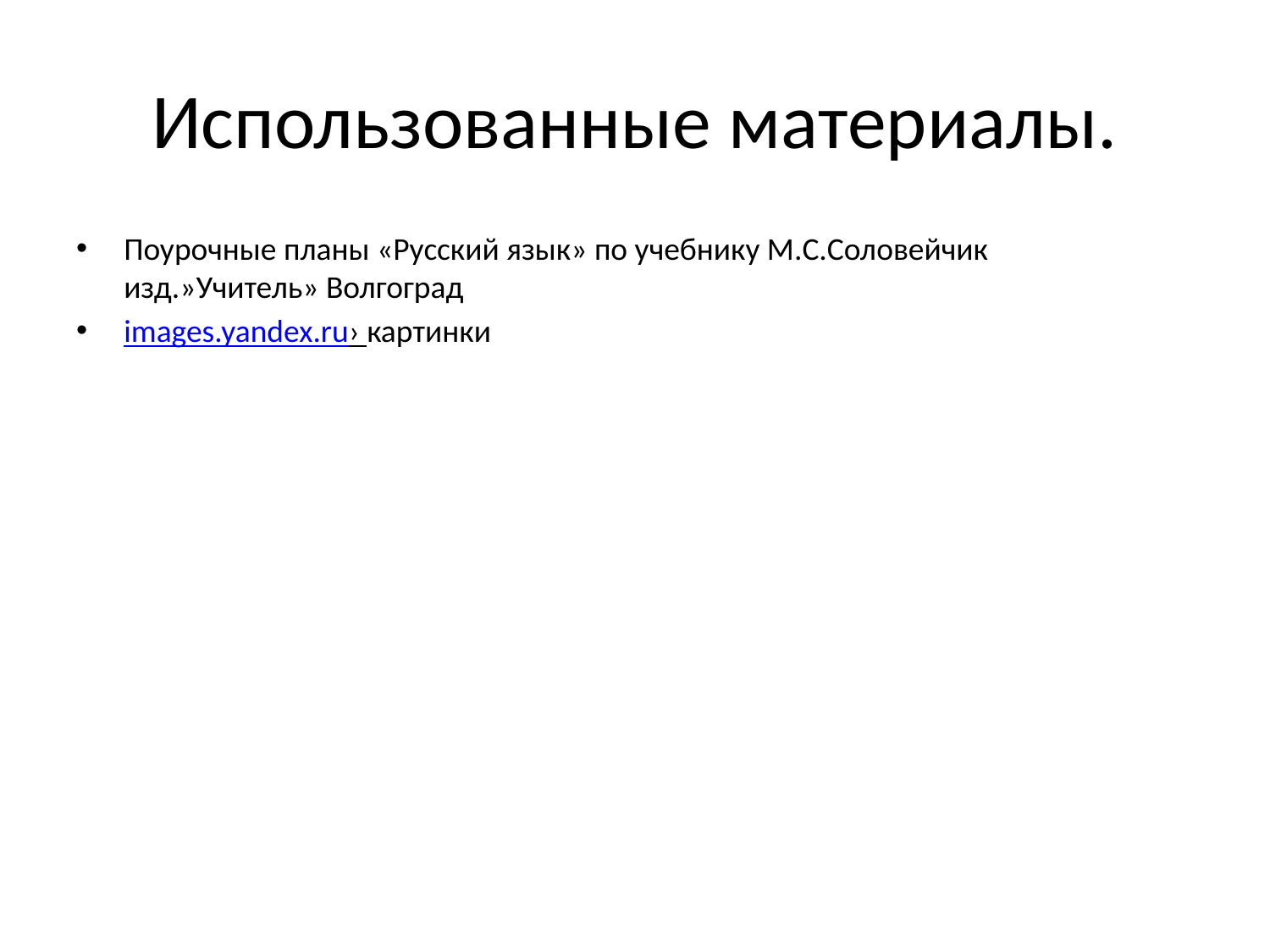

# Использованные материалы.
Поурочные планы «Русский язык» по учебнику М.С.Соловейчик  изд.»Учитель» Волгоград
images.yandex.ru› картинки